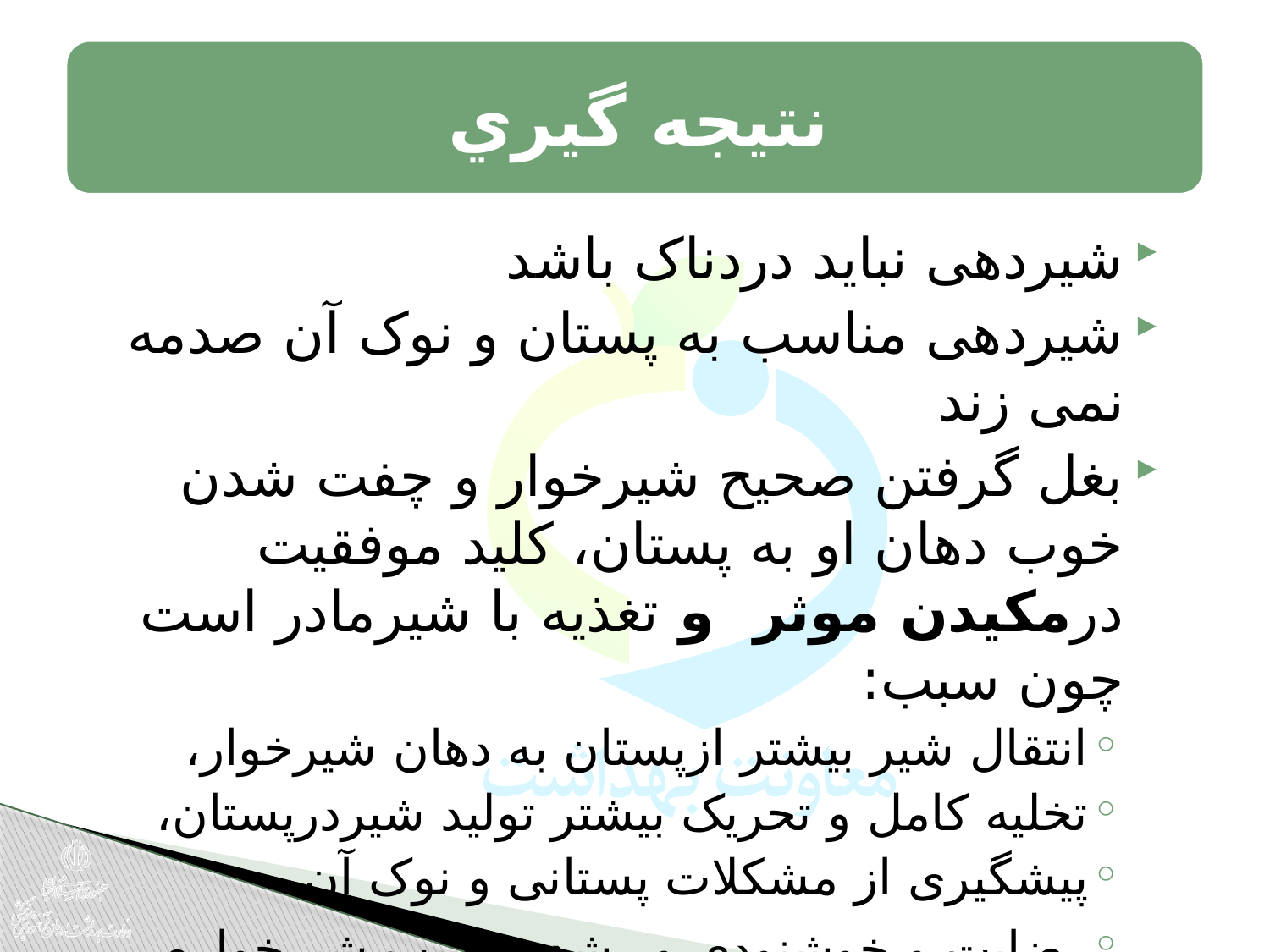

نتيجه گيري
شیردهی نباید دردناک باشد
شیردهی مناسب به پستان و نوک آن صدمه نمی زند
بغل گرفتن صحیح شیرخوار و چفت شدن خوب دهان او به پستان، کلید موفقیت درمکیدن موثر  و تغذیه با شیرمادر است چون سبب:
انتقال شیر بیشتر ازپستان به دهان شیرخوار،
تخلیه کامل و تحریک بیشتر تولید شیردرپستان،
پیشگیری از مشکلات پستانی و نوک آن،
رضایت و خوشنودی و رشد مناسب شیرخوارمی شود